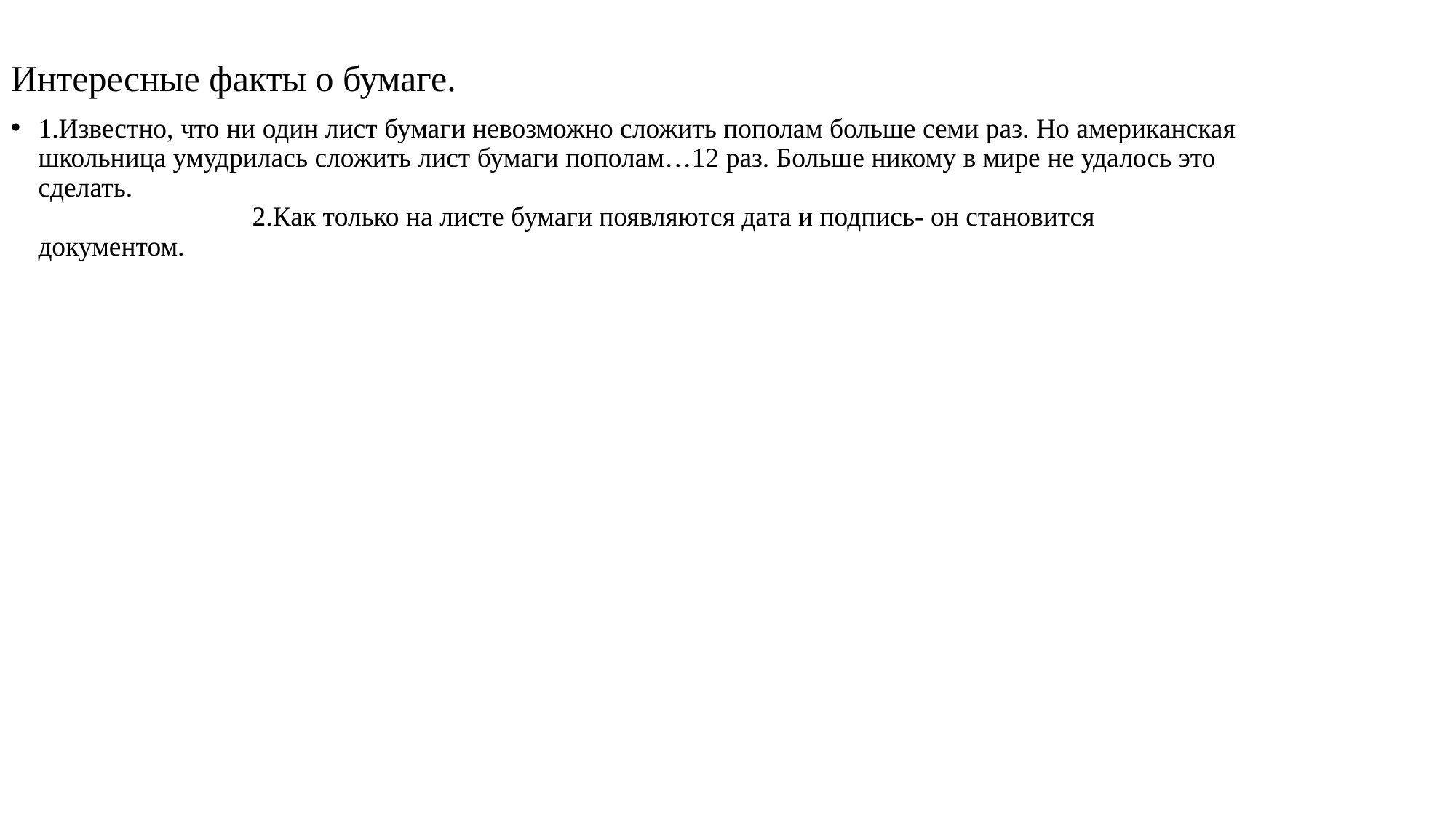

# Интересные факты о бумаге.
1.Известно, что ни один лист бумаги невозможно сложить пополам больше семи раз. Но американская школьница умудрилась сложить лист бумаги пополам…12 раз. Больше никому в мире не удалось это сделать.                                                                                                                                                                                                2.Как только на листе бумаги появляются дата и подпись- он становится документом.